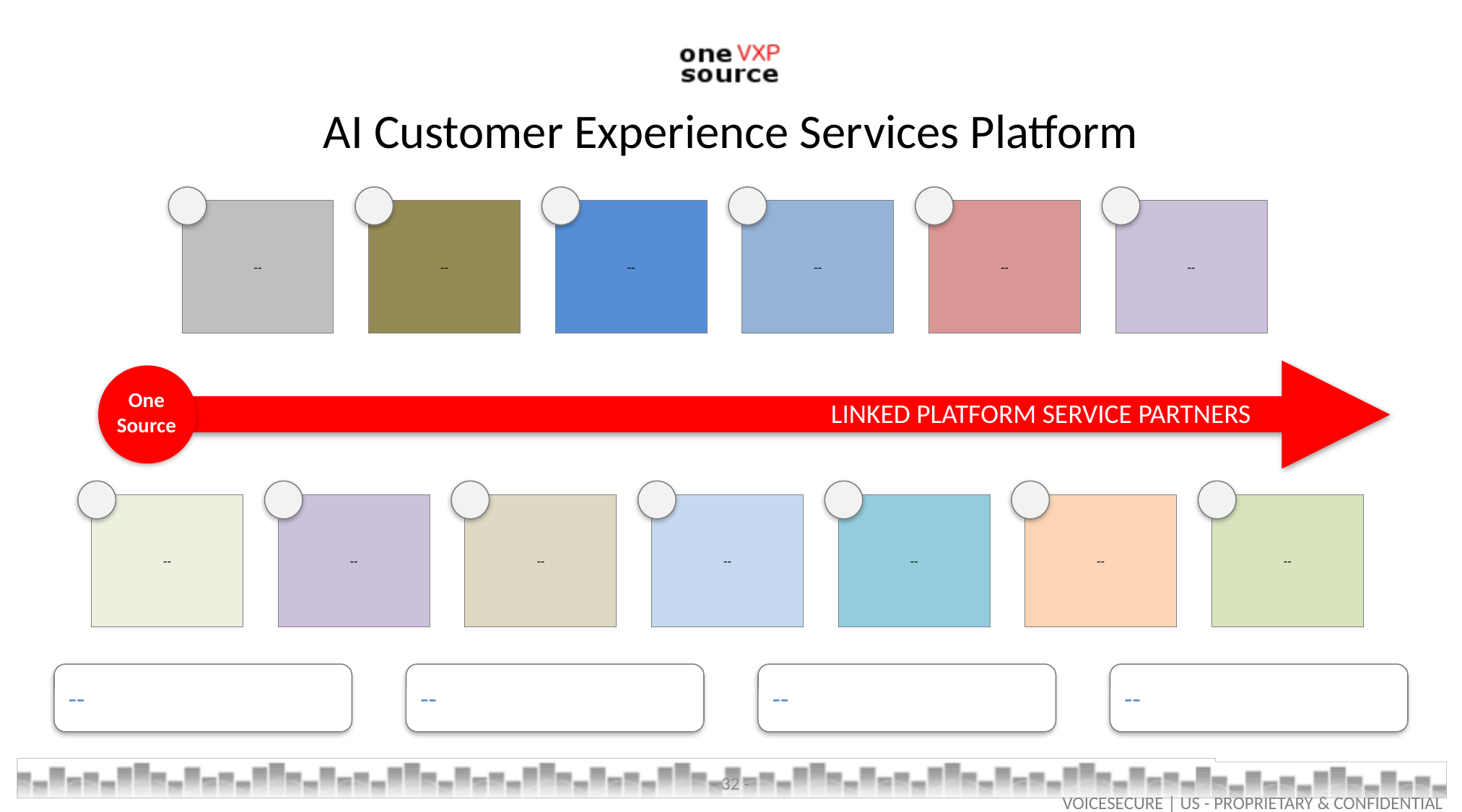

# AI Customer Experience Services Platform

--
--
--
--
--
--

One
Source
LINKED PLATFORM SERVICE PARTNERS

--
--
--
--
--
--
--
--
--
--
--
- 32 -
VOICESECURE | US - PROPRIETARY & CONFIDENTIAL